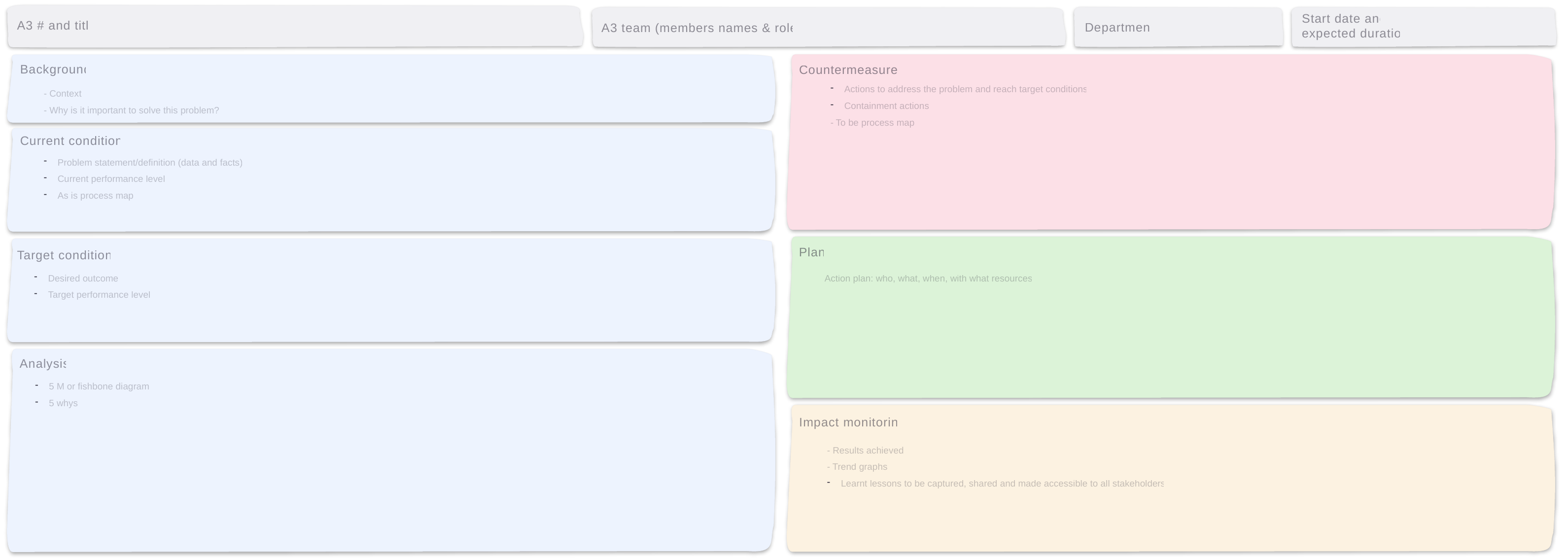

Start date and
expected duration

A3 # and title
Department
A3 team (members names & roles)

Background
Countermeasures
Actions to address the problem and reach target conditions
Containment actions
- To be process map
- Context
- Why is it important to solve this problem?

Current conditions
Problem statement/definition (data and facts)
Current performance level
As is process map

Plan
Target conditions
Desired outcome
Target performance level
Action plan: who, what, when, with what resources

Analysis
5 M or fishbone diagram
5 whys

Impact monitoring
- Results achieved
- Trend graphs
Learnt lessons to be captured, shared and made accessible to all stakeholders